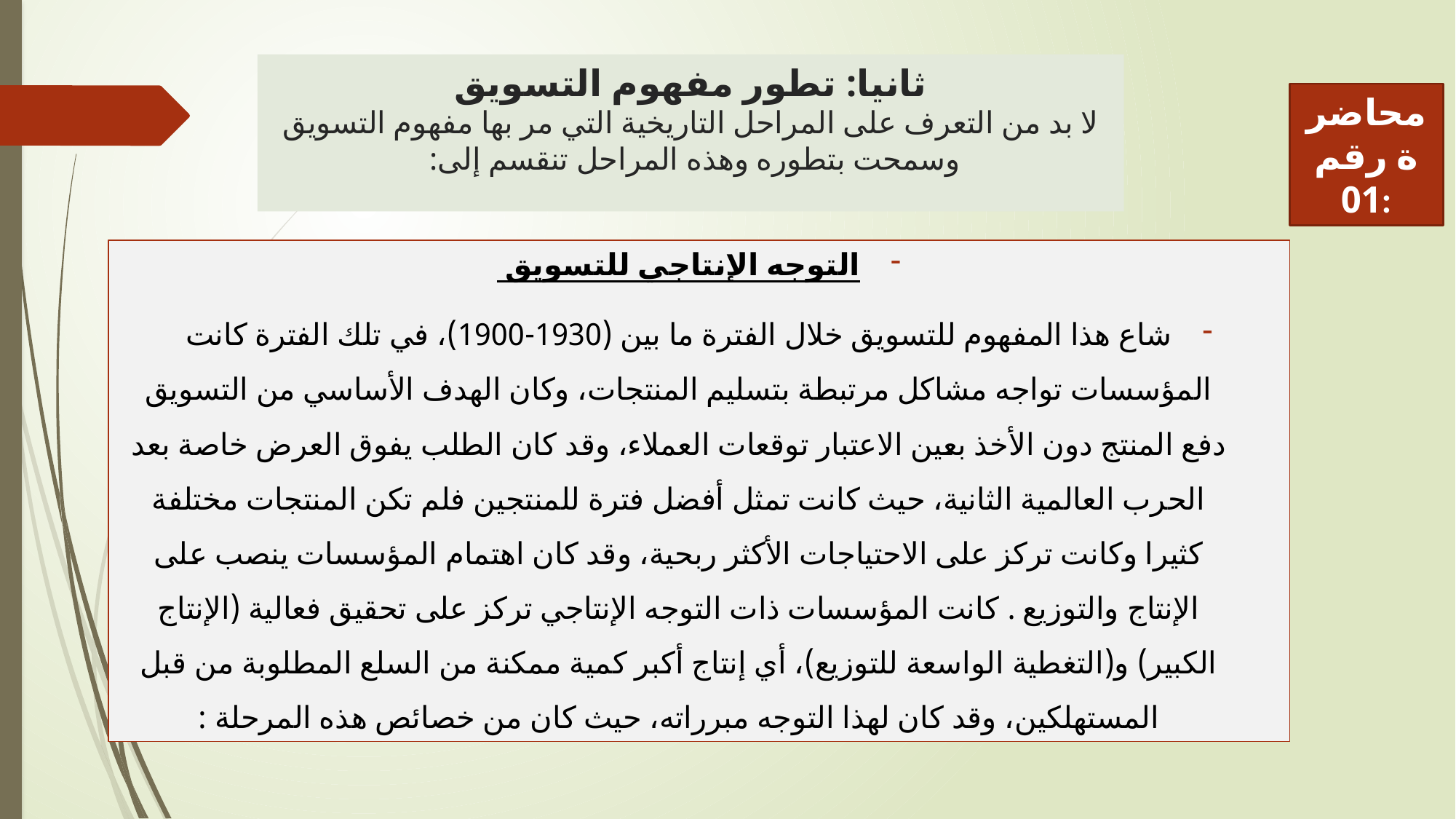

# ثانيا: تطور مفهوم التسويق لا بد من التعرف على المراحل التاريخية التي مر بها مفهوم التسويق وسمحت بتطوره وهذه المراحل تنقسم إلى:
محاضرة رقم 01:
التوجه الإنتاجي للتسويق
شاع هذا المفهوم للتسويق خلال الفترة ما بين (1930-1900)، في تلك الفترة كانت المؤسسات تواجه مشاكل مرتبطة بتسليم المنتجات، وكان الهدف الأساسي من التسويق دفع المنتج دون الأخذ بعين الاعتبار توقعات العملاء، وقد كان الطلب يفوق العرض خاصة بعد الحرب العالمية الثانية، حيث كانت تمثل أفضل فترة للمنتجين فلم تكن المنتجات مختلفة كثيرا وكانت تركز على الاحتياجات الأكثر ربحية، وقد كان اهتمام المؤسسات ينصب على الإنتاج والتوزيع . كانت المؤسسات ذات التوجه الإنتاجي تركز على تحقيق فعالية (الإنتاج الكبير) و(التغطية الواسعة للتوزيع)، أي إنتاج أكبر كمية ممكنة من السلع المطلوبة من قبل المستهلكين، وقد كان لهذا التوجه مبرراته، حيث كان من خصائص هذه المرحلة :